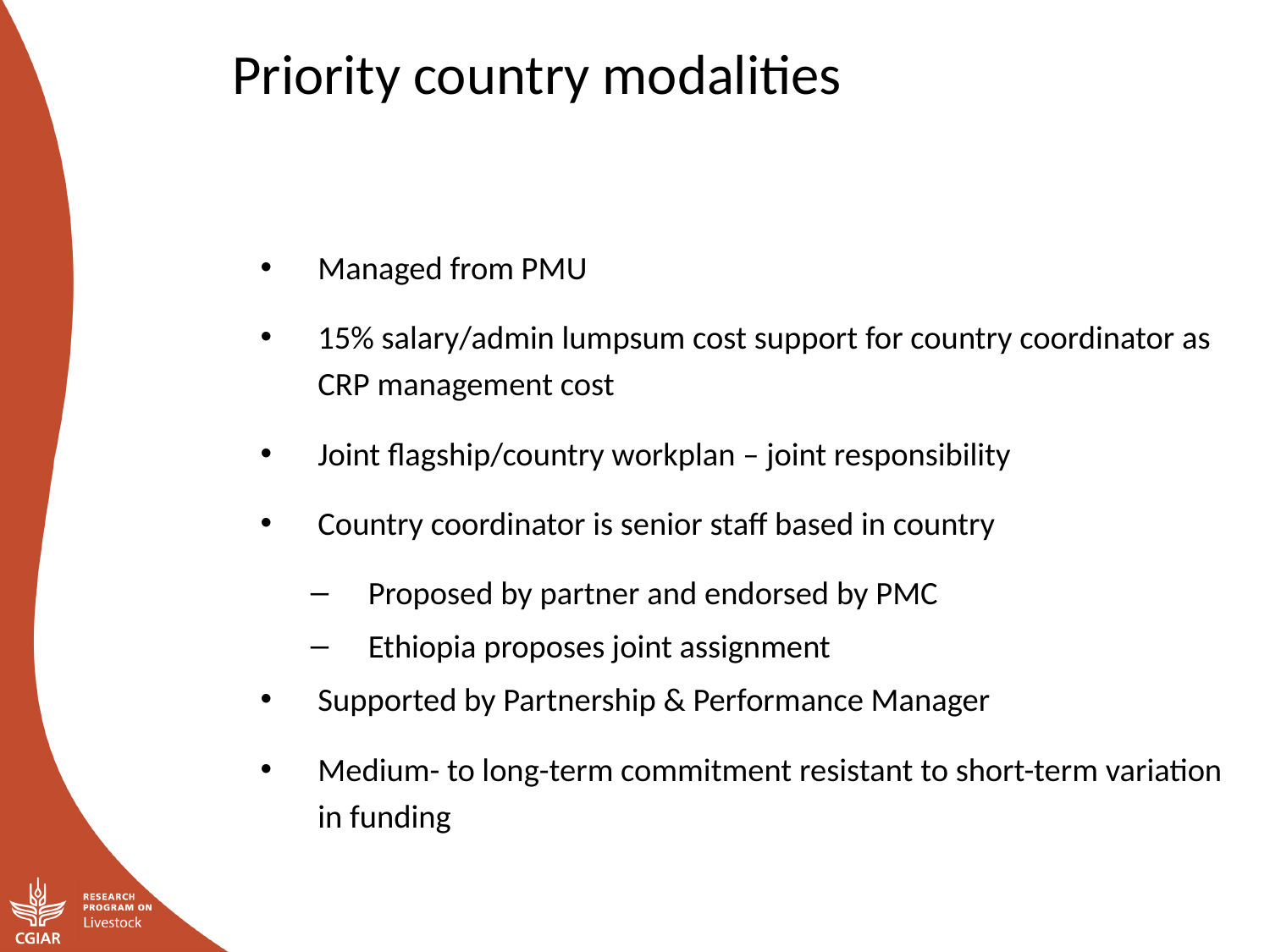

Priority country modalities

Managed from PMU
15% salary/admin lumpsum cost support for country coordinator as CRP management cost
Joint flagship/country workplan – joint responsibility
Country coordinator is senior staff based in country
Proposed by partner and endorsed by PMC
Ethiopia proposes joint assignment
Supported by Partnership & Performance Manager
Medium- to long-term commitment resistant to short-term variation in funding